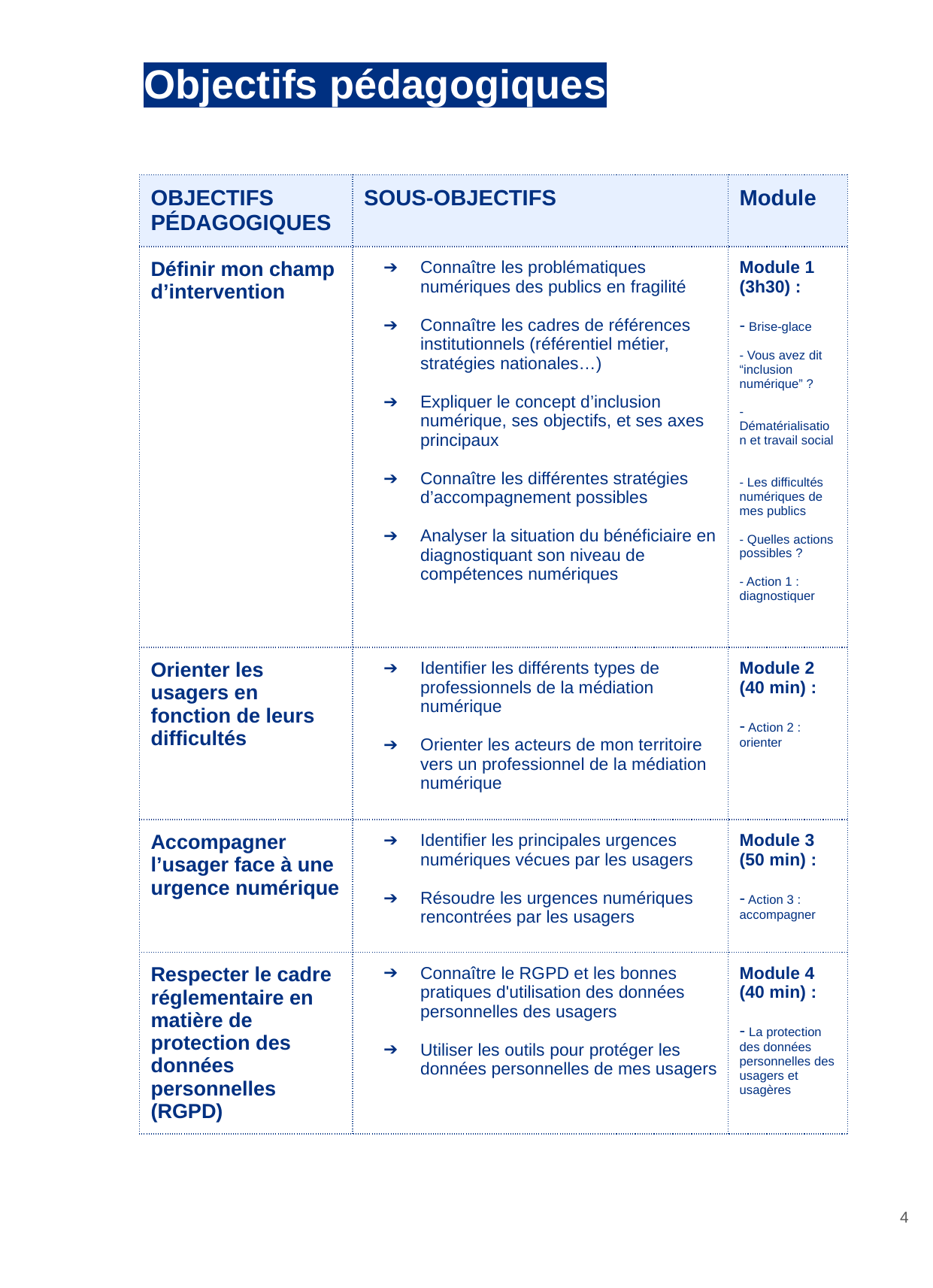

Objectifs pédagogiques
| OBJECTIFS PÉDAGOGIQUES | SOUS-OBJECTIFS | Module |
| --- | --- | --- |
| Définir mon champ d’intervention | Connaître les problématiques numériques des publics en fragilité Connaître les cadres de références institutionnels (référentiel métier, stratégies nationales…) Expliquer le concept d’inclusion numérique, ses objectifs, et ses axes principaux Connaître les différentes stratégies d’accompagnement possibles Analyser la situation du bénéficiaire en diagnostiquant son niveau de compétences numériques | Module 1 (3h30) : - Brise-glace - Vous avez dit “inclusion numérique” ? -Dématérialisation et travail social - Les difficultés numériques de mes publics - Quelles actions possibles ? - Action 1 : diagnostiquer |
| Orienter les usagers en fonction de leurs difficultés | Identifier les différents types de professionnels de la médiation numérique Orienter les acteurs de mon territoire vers un professionnel de la médiation numérique | Module 2 (40 min) : - Action 2 : orienter |
| Accompagner l’usager face à une urgence numérique | Identifier les principales urgences numériques vécues par les usagers Résoudre les urgences numériques rencontrées par les usagers | Module 3 (50 min) : - Action 3 : accompagner |
| Respecter le cadre réglementaire en matière de protection des données personnelles (RGPD) | Connaître le RGPD et les bonnes pratiques d'utilisation des données personnelles des usagers Utiliser les outils pour protéger les données personnelles de mes usagers | Module 4 (40 min) : - La protection des données personnelles des usagers et usagères |
4